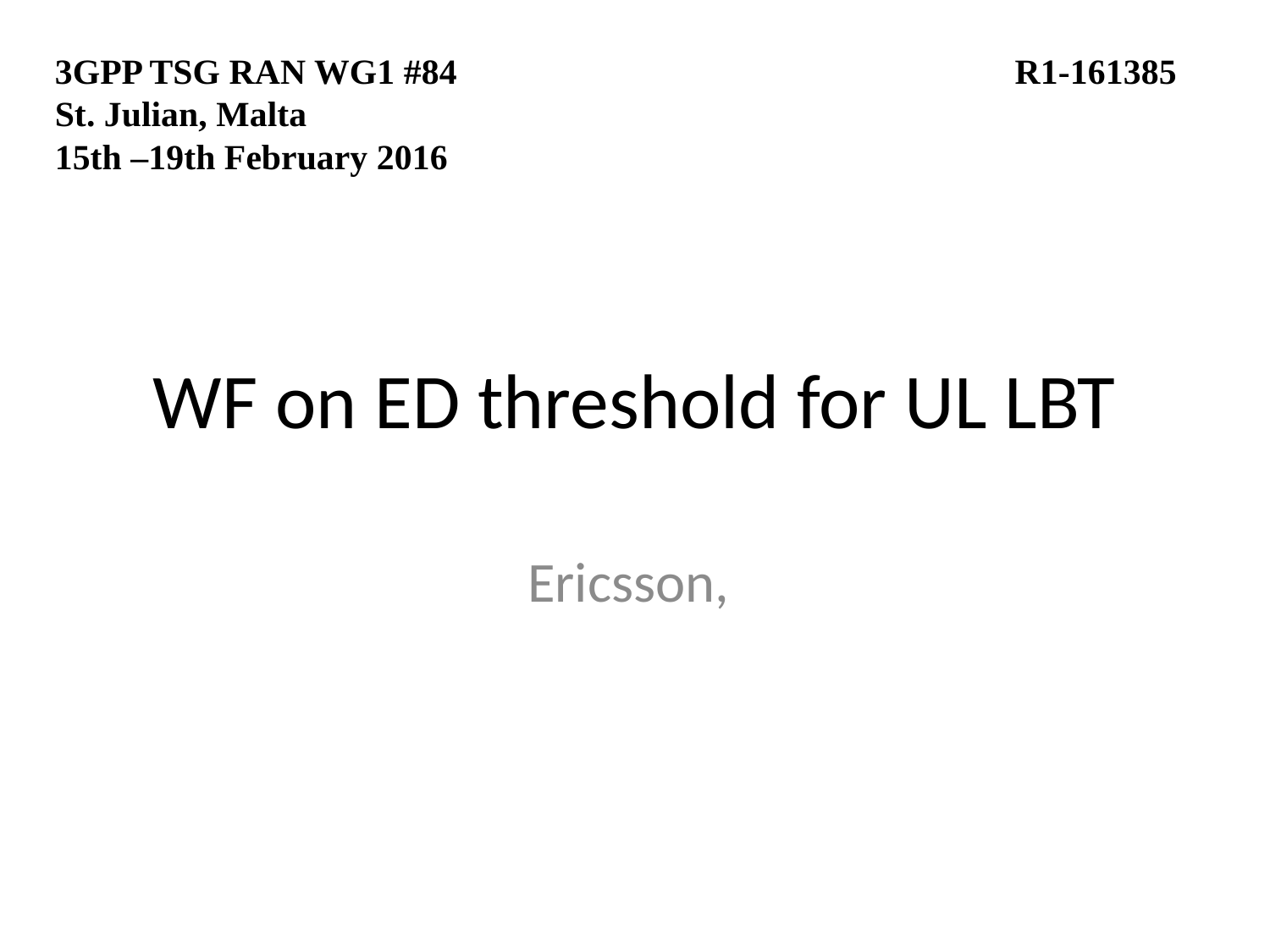

3GPP TSG RAN WG1 #84				        R1-161385
St. Julian, Malta
15th –19th February 2016
# WF on ED threshold for UL LBT
Ericsson,